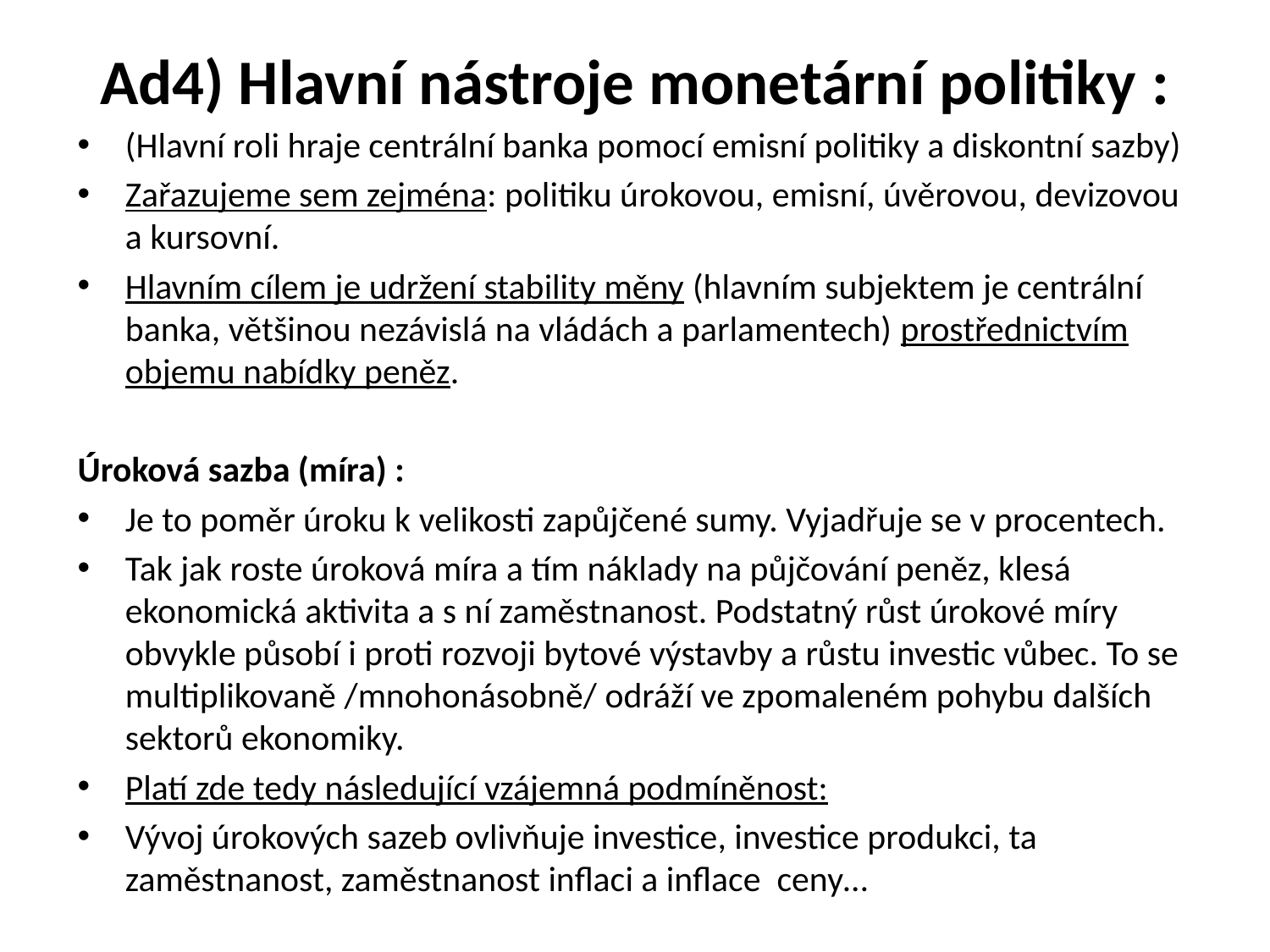

# Ad4) Hlavní nástroje monetární politiky :
(Hlavní roli hraje centrální banka pomocí emisní politiky a diskontní sazby)
Zařazujeme sem zejména: politiku úrokovou, emisní, úvěrovou, devizovou a kursovní.
Hlavním cílem je udržení stability měny (hlavním subjektem je centrální banka, většinou nezávislá na vládách a parlamentech) prostřednictvím objemu nabídky peněz.

Úroková sazba (míra) :
Je to poměr úroku k velikosti zapůjčené sumy. Vyjadřuje se v procentech.
Tak jak roste úroková míra a tím náklady na půjčování peněz, klesá ekonomická aktivita a s ní zaměstnanost. Podstatný růst úrokové míry obvykle působí i proti rozvoji bytové výstavby a růstu investic vůbec. To se multiplikovaně /mnohonásobně/ odráží ve zpomaleném pohybu dalších sektorů ekonomiky.
Platí zde tedy následující vzájemná podmíněnost:
Vývoj úrokových sazeb ovlivňuje investice, investice produkci, ta  zaměstnanost, zaměstnanost inflaci a inflace  ceny…